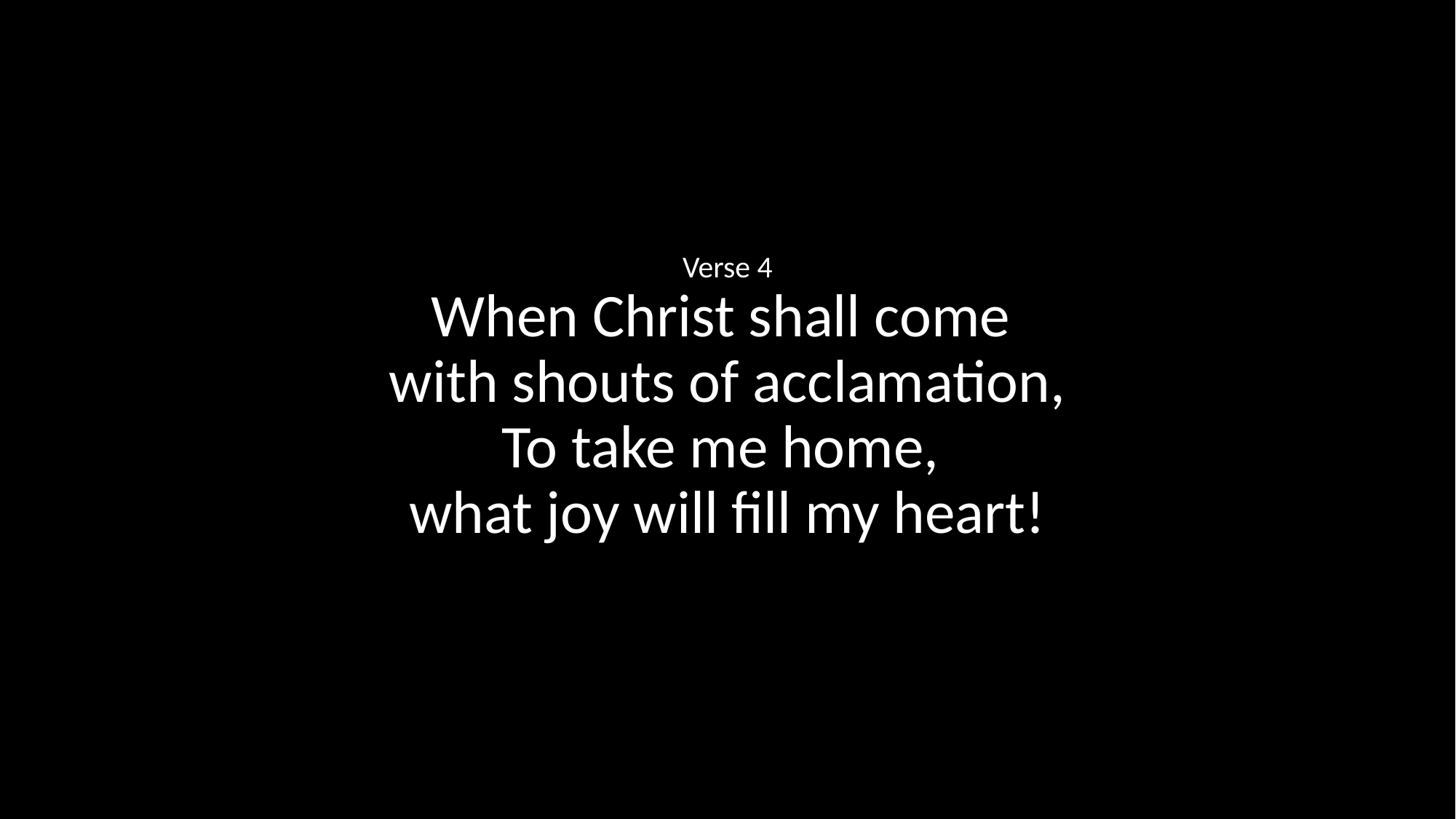

Verse 4
When Christ shall come
with shouts of acclamation,
To take me home,
what joy will fill my heart!